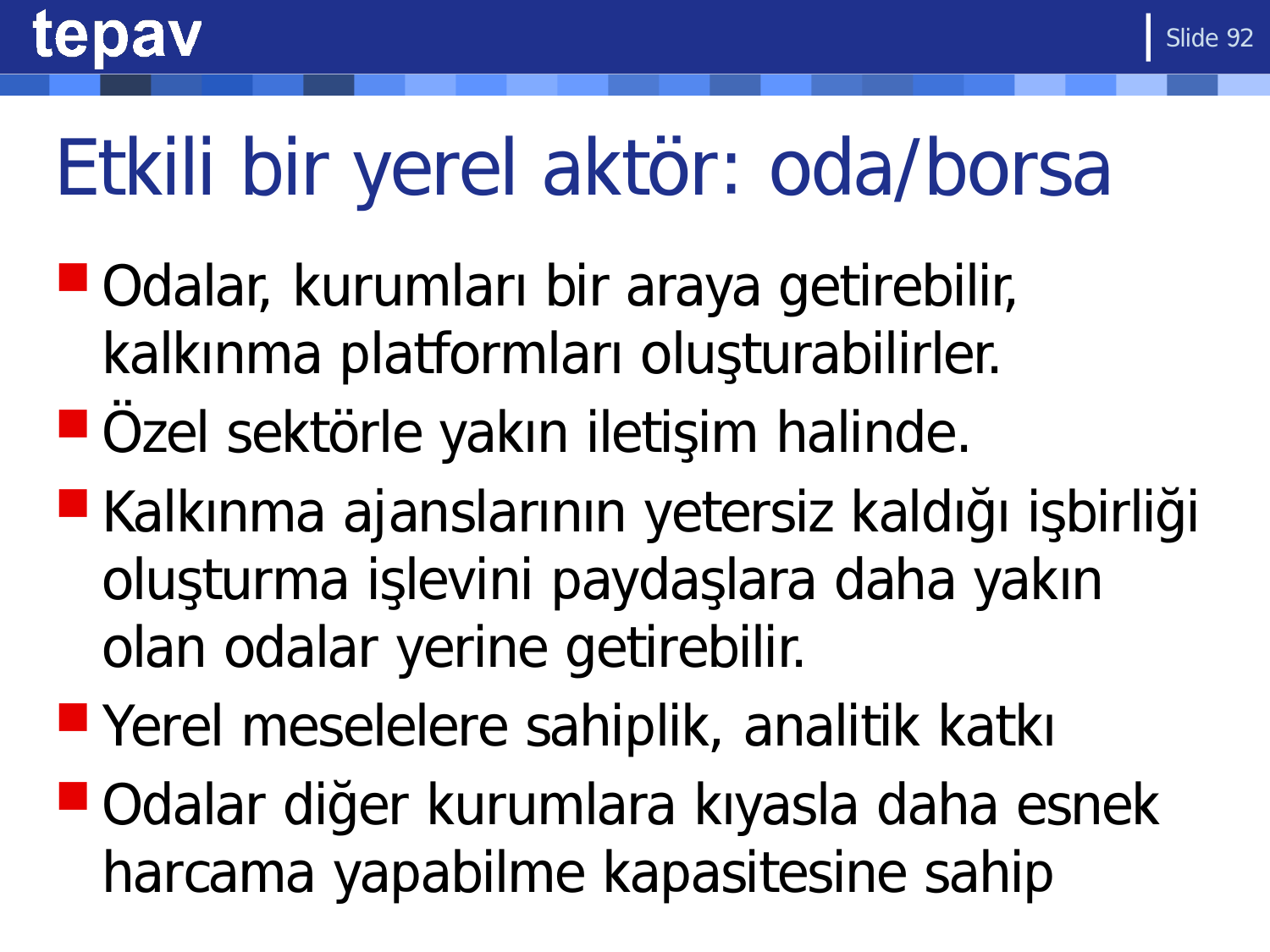

Slide 92
# Etkili bir yerel aktör: oda/borsa
Odalar, kurumları bir araya getirebilir, kalkınma platformları oluşturabilirler.
Özel sektörle yakın iletişim halinde.
Kalkınma ajanslarının yetersiz kaldığı işbirliği oluşturma işlevini paydaşlara daha yakın olan odalar yerine getirebilir.
Yerel meselelere sahiplik, analitik katkı
Odalar diğer kurumlara kıyasla daha esnek harcama yapabilme kapasitesine sahip